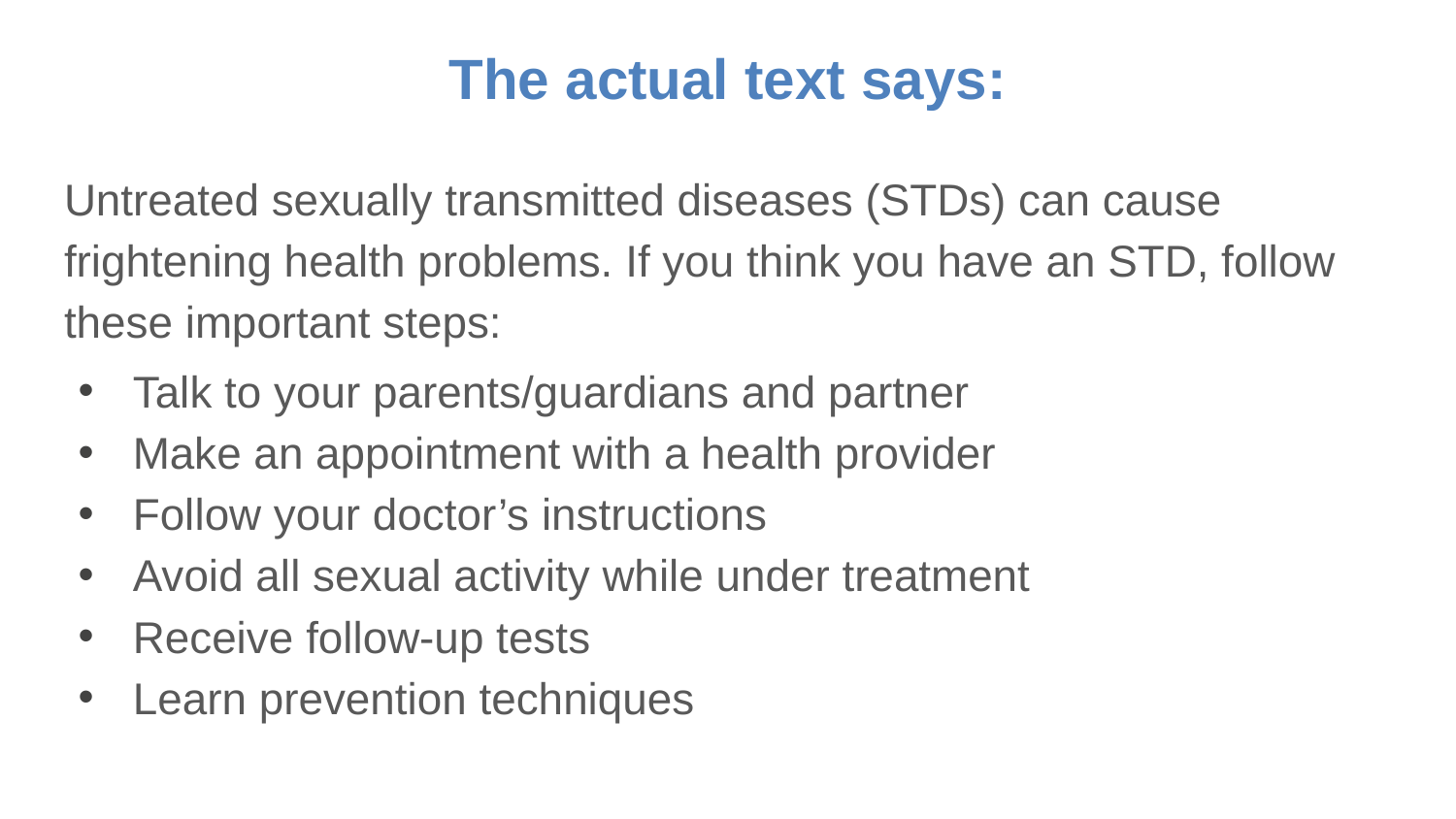

# The actual text says:
Untreated sexually transmitted diseases (STDs) can cause frightening health problems. If you think you have an STD, follow these important steps:
Talk to your parents/guardians and partner
Make an appointment with a health provider
Follow your doctor’s instructions
Avoid all sexual activity while under treatment
Receive follow-up tests
Learn prevention techniques